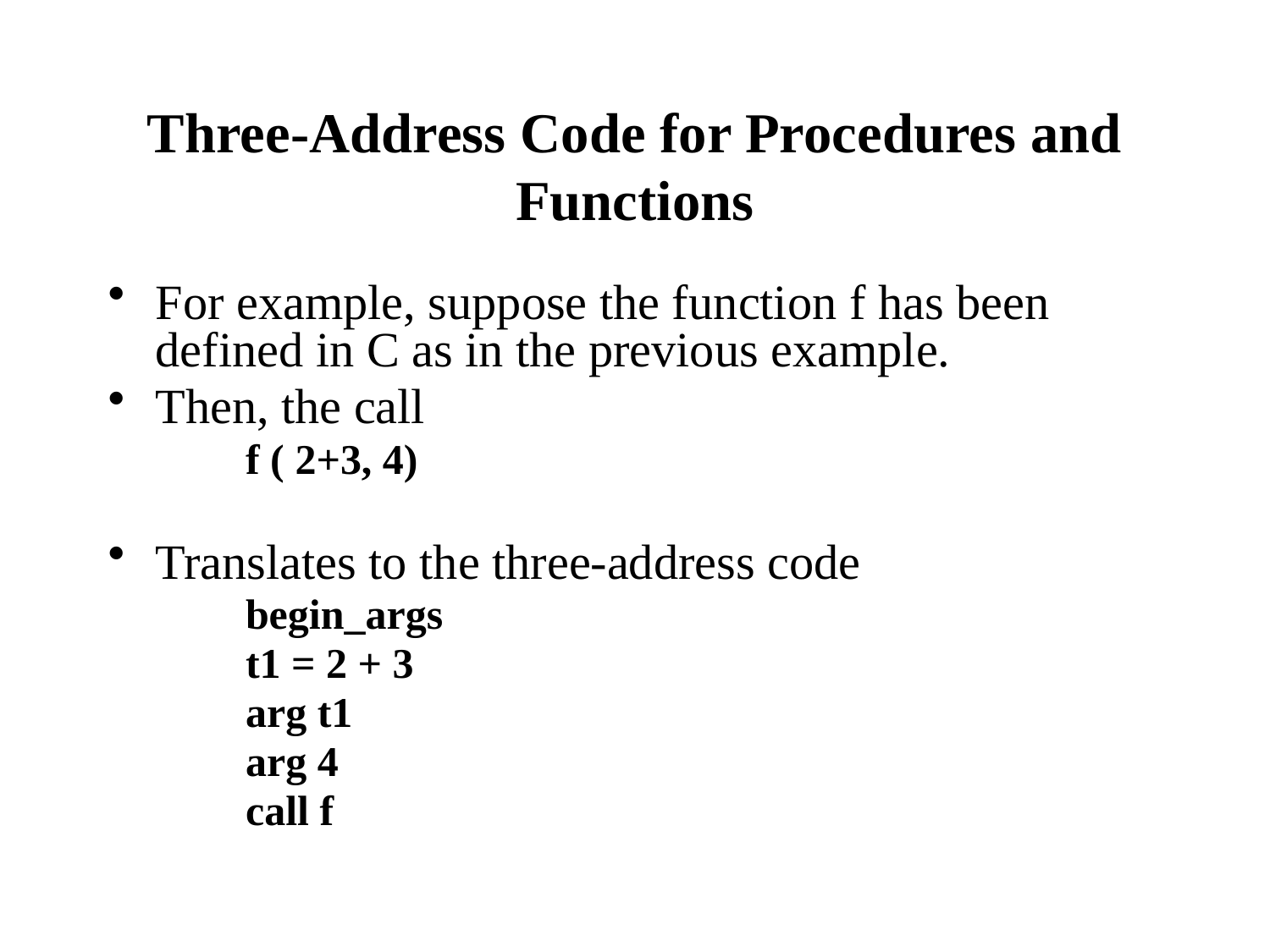

# Three-Address Code for Procedures and Functions
For example, suppose the function f has been defined in C as in the previous example.
Then, the call
       f ( 2+3, 4)

Translates to the three-address code
       begin_args
       t1 = 2 + 3
       arg t1
       arg 4
       call f